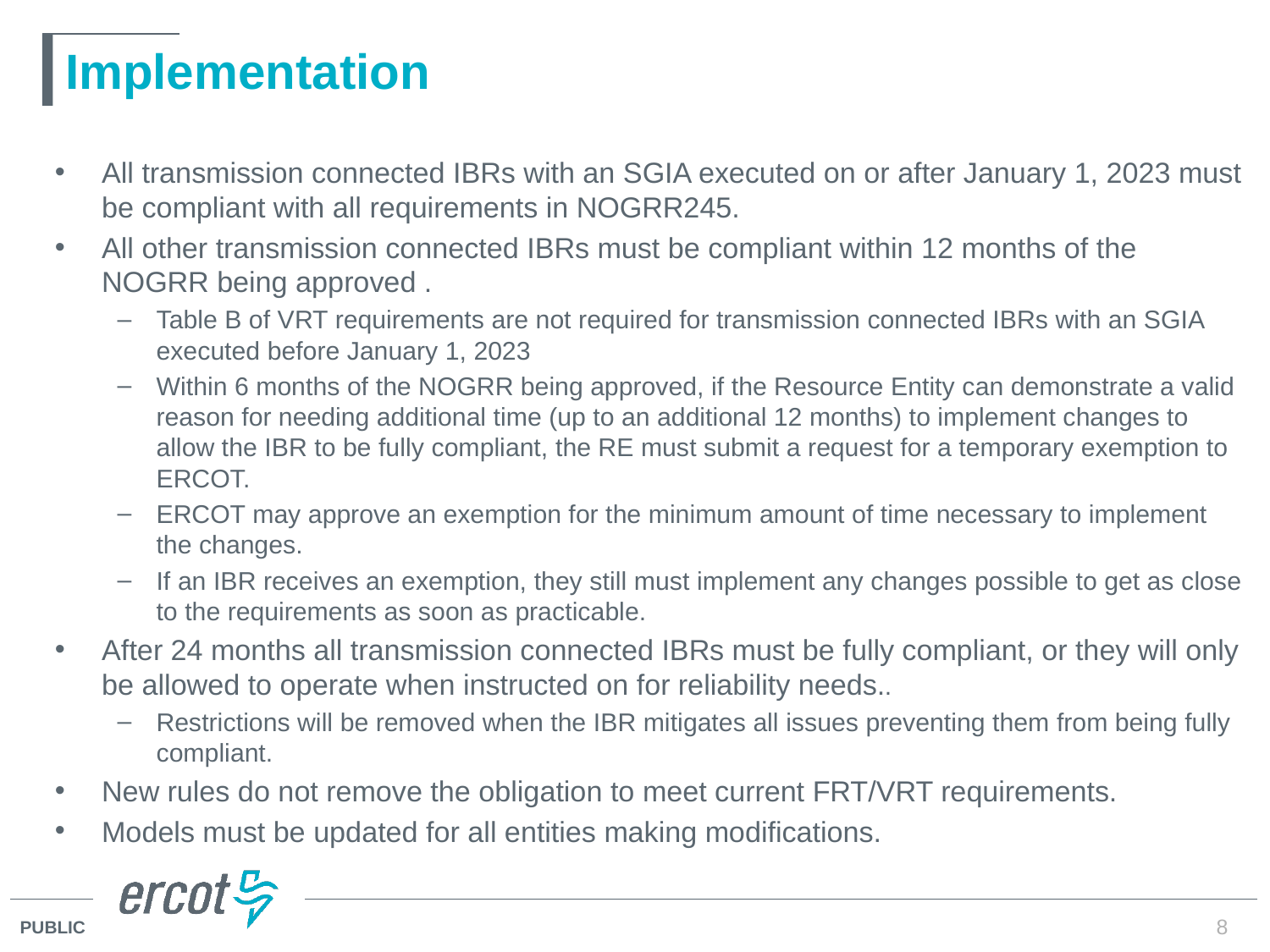

# Implementation
All transmission connected IBRs with an SGIA executed on or after January 1, 2023 must be compliant with all requirements in NOGRR245.
All other transmission connected IBRs must be compliant within 12 months of the NOGRR being approved .
Table B of VRT requirements are not required for transmission connected IBRs with an SGIA executed before January 1, 2023
Within 6 months of the NOGRR being approved, if the Resource Entity can demonstrate a valid reason for needing additional time (up to an additional 12 months) to implement changes to allow the IBR to be fully compliant, the RE must submit a request for a temporary exemption to ERCOT.
ERCOT may approve an exemption for the minimum amount of time necessary to implement the changes.
If an IBR receives an exemption, they still must implement any changes possible to get as close to the requirements as soon as practicable.
After 24 months all transmission connected IBRs must be fully compliant, or they will only be allowed to operate when instructed on for reliability needs..
Restrictions will be removed when the IBR mitigates all issues preventing them from being fully compliant.
New rules do not remove the obligation to meet current FRT/VRT requirements.
Models must be updated for all entities making modifications.

8